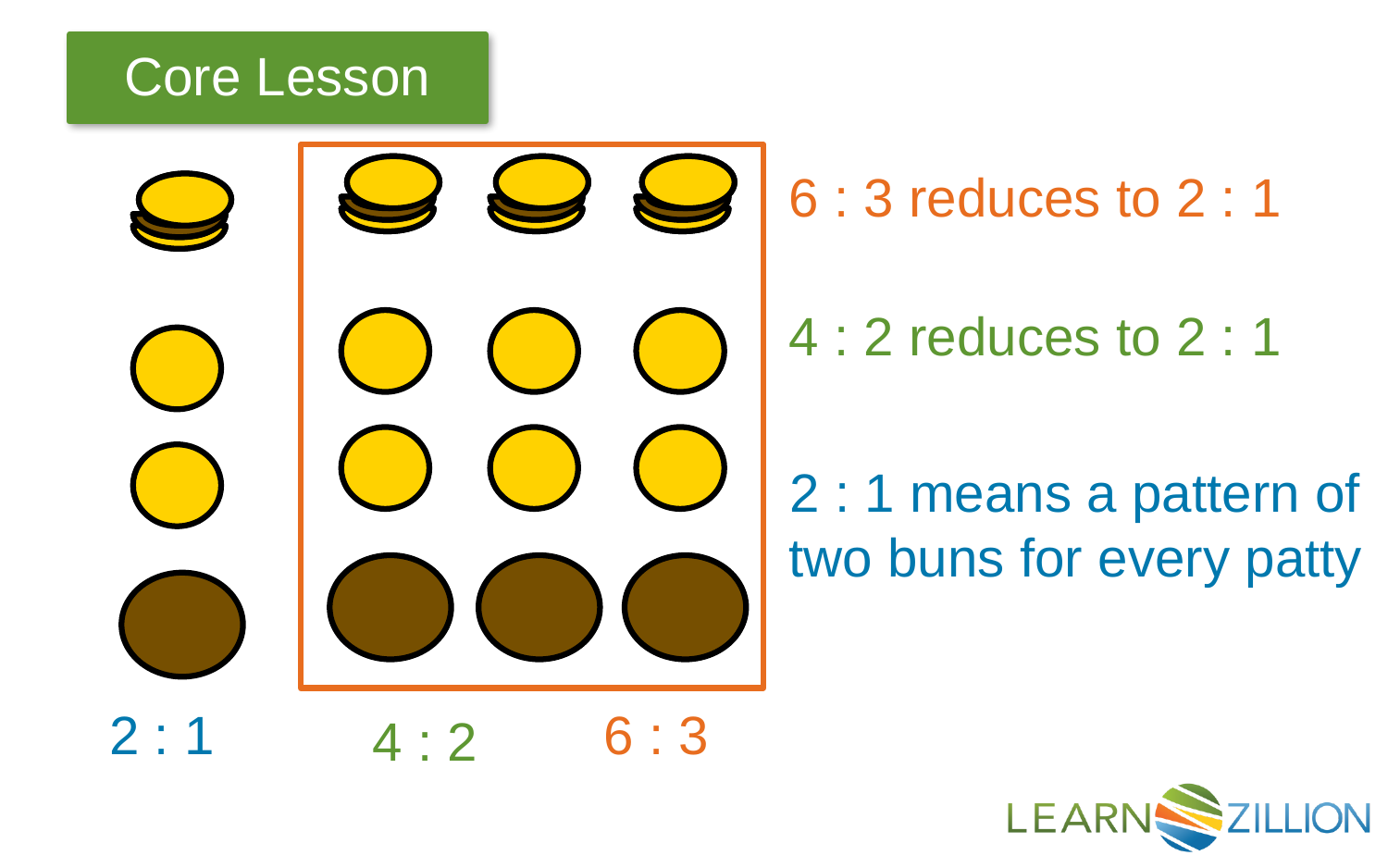

6 : 3 reduces to 2 : 1

4 : 2 reduces to 2 : 1
2 : 1 means a pattern of two buns for every patty
2 : 1
6 : 3
4 : 2